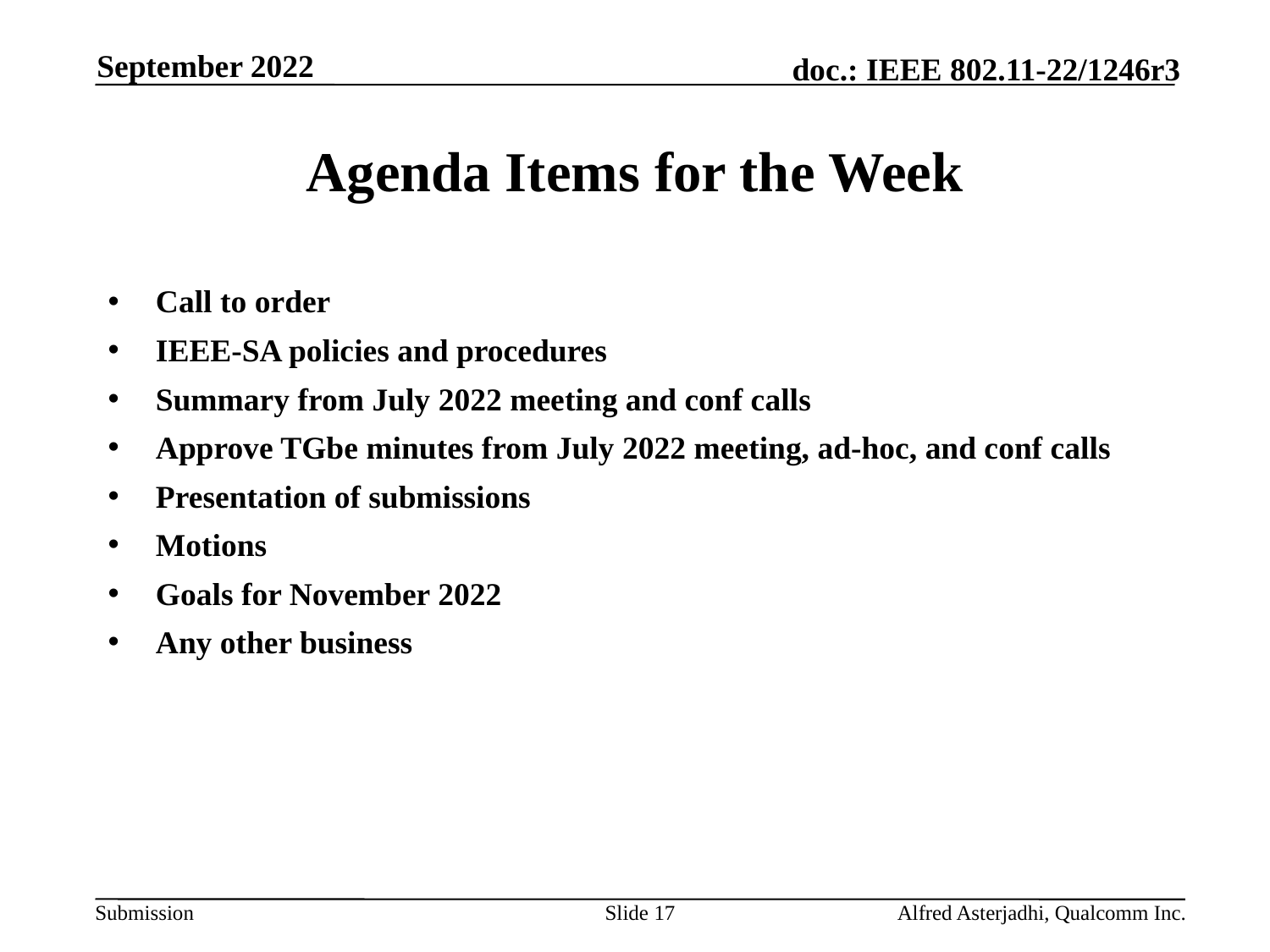

September 2022
# Agenda Items for the Week
Call to order
IEEE-SA policies and procedures
Summary from July 2022 meeting and conf calls
Approve TGbe minutes from July 2022 meeting, ad-hoc, and conf calls
Presentation of submissions
Motions
Goals for November 2022
Any other business

Slide 17
Alfred Asterjadhi, Qualcomm Inc.